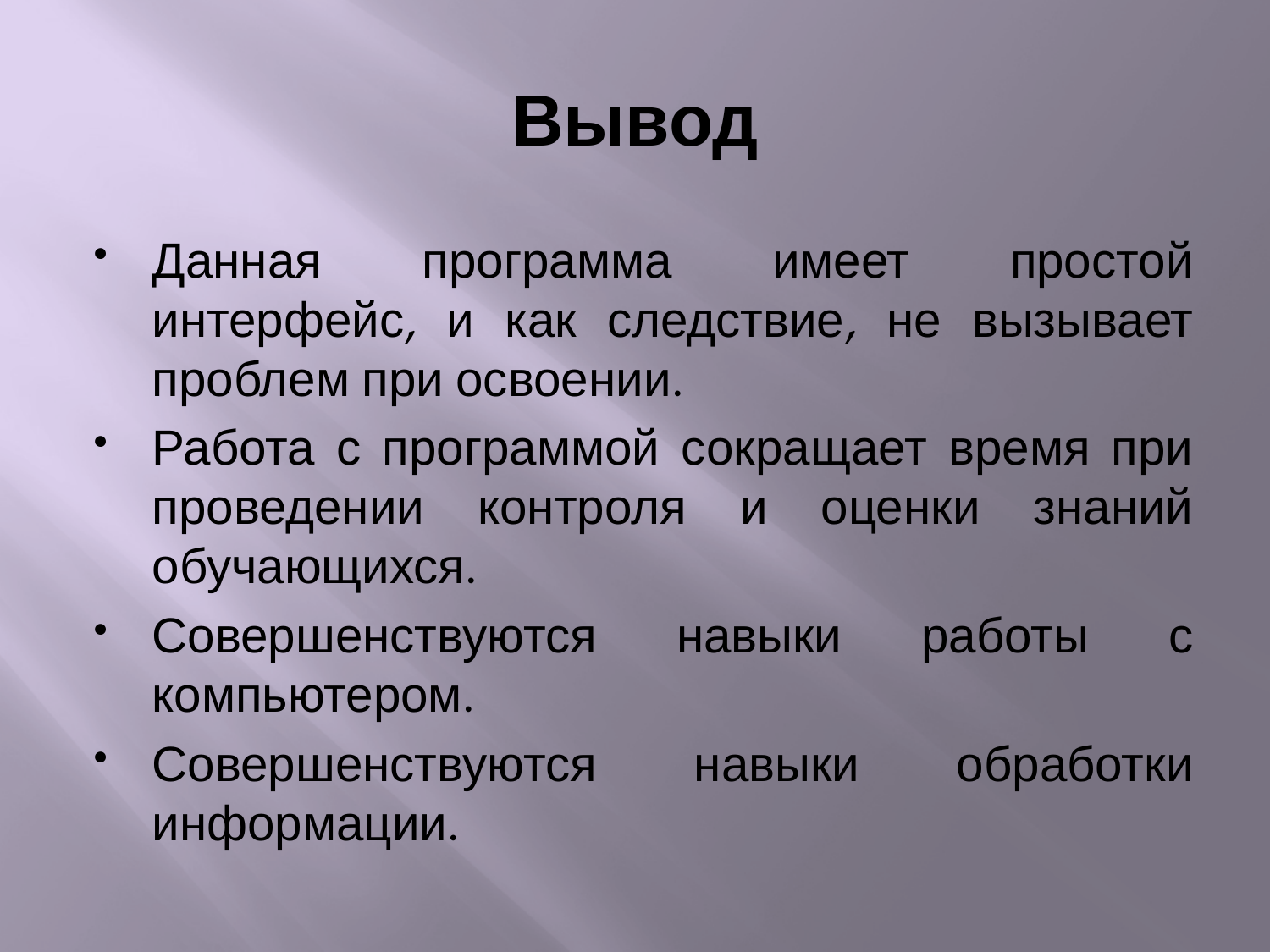

# Вывод
Данная программа имеет простой интерфейс, и как следствие, не вызывает проблем при освоении.
Работа с программой сокращает время при проведении контроля и оценки знаний обучающихся.
Совершенствуются навыки работы с компьютером.
Совершенствуются навыки обработки информации.